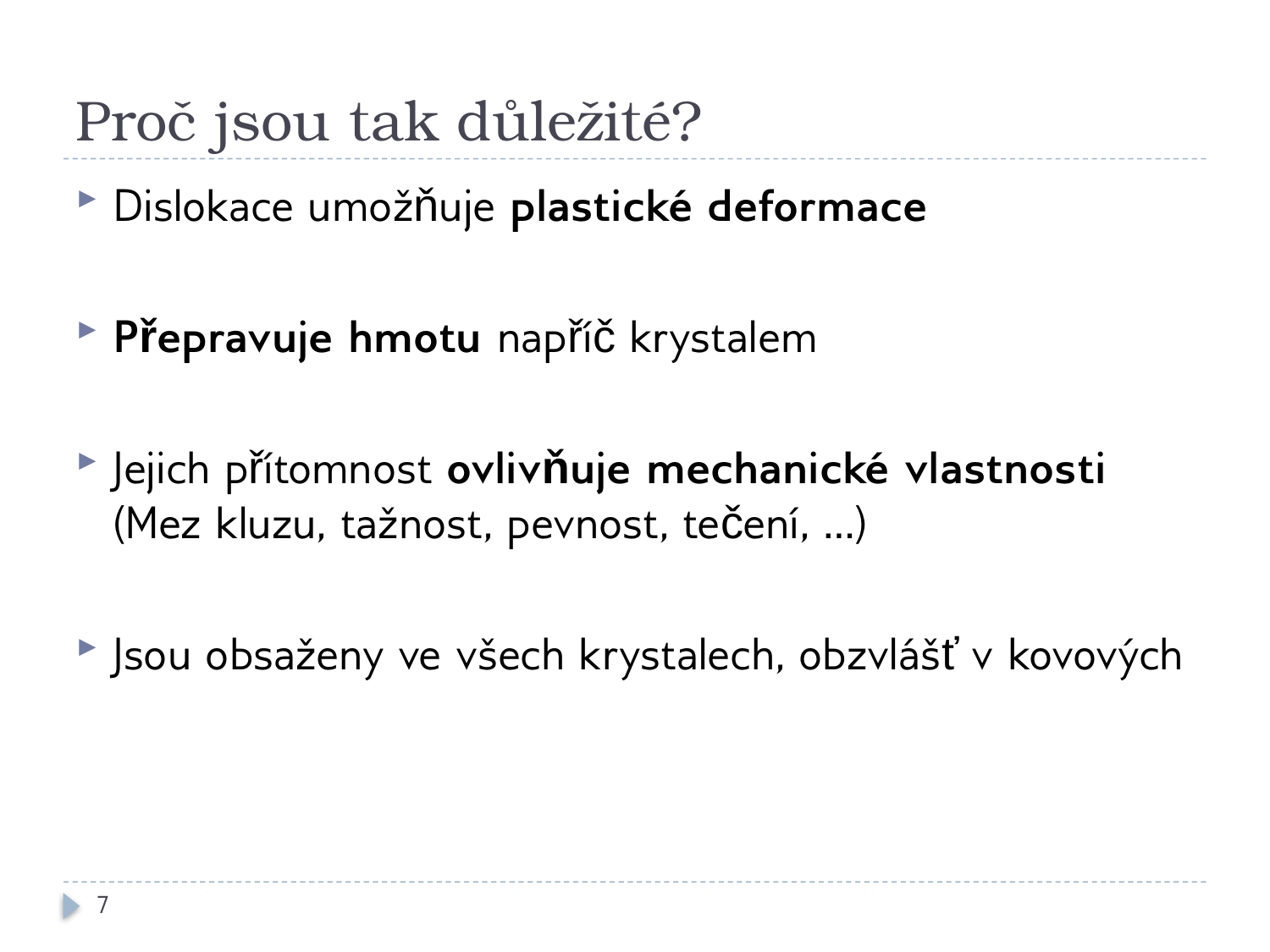

# Proč jsou tak důležité?
Dislokace umožňuje plastické deformace

Přepravuje hmotu napříč krystalem

Jejich přítomnost ovlivňuje mechanické vlastnosti (Mez kluzu, tažnost, pevnost, tečení, …)

Jsou obsaženy ve všech krystalech, obzvlášť v kovových
7